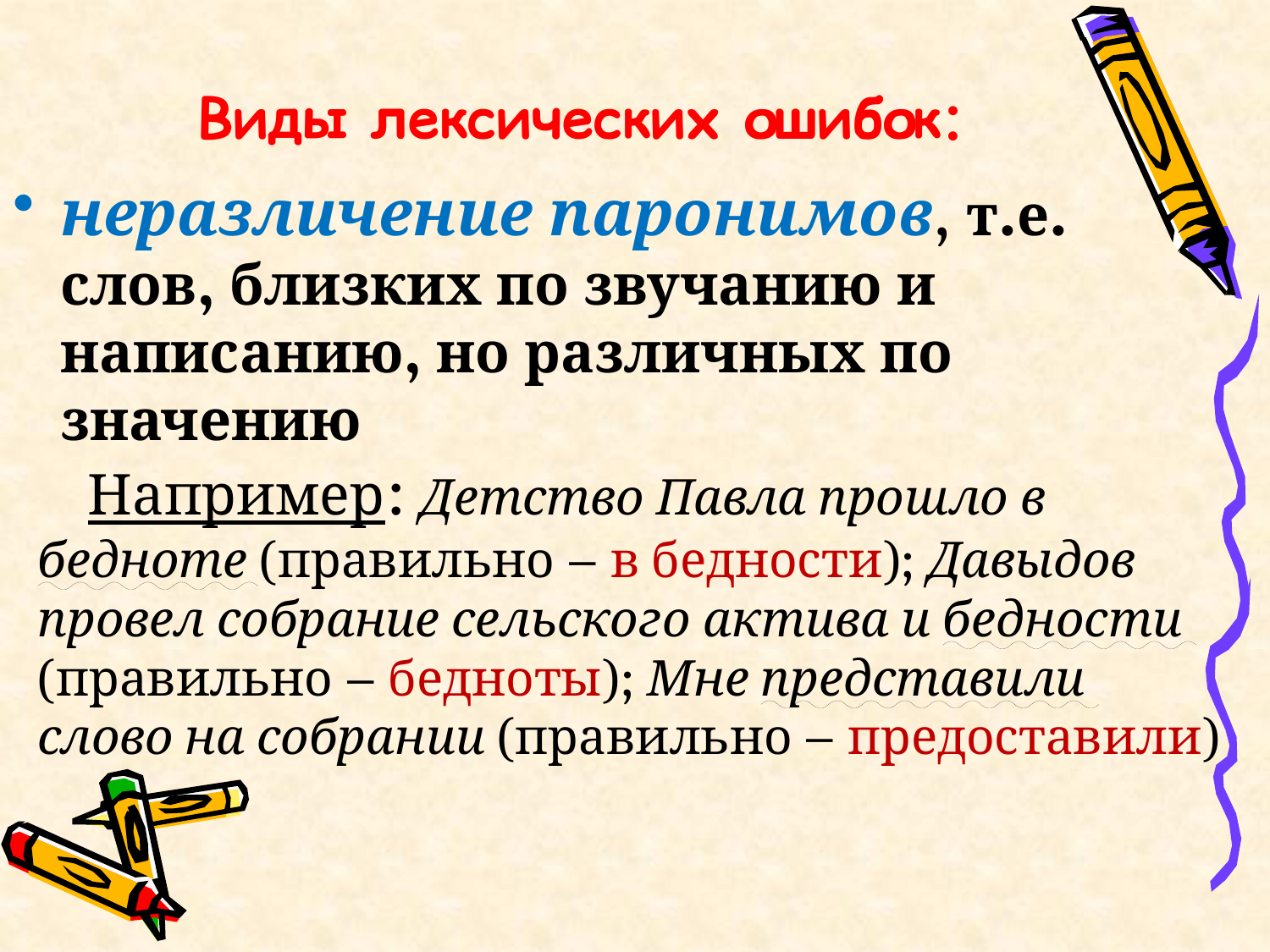

Виды лексических ошибок:
неразличение паронимов, т.е. слов, близких по звучанию и написанию, но различных по значению
Например: Детство Павла прошло в бедноте (правильно – в бедности); Давыдов провел собрание сельского актива и бедности (правильно – бедноты); Мне представили слово на собрании (правильно – предоставили)